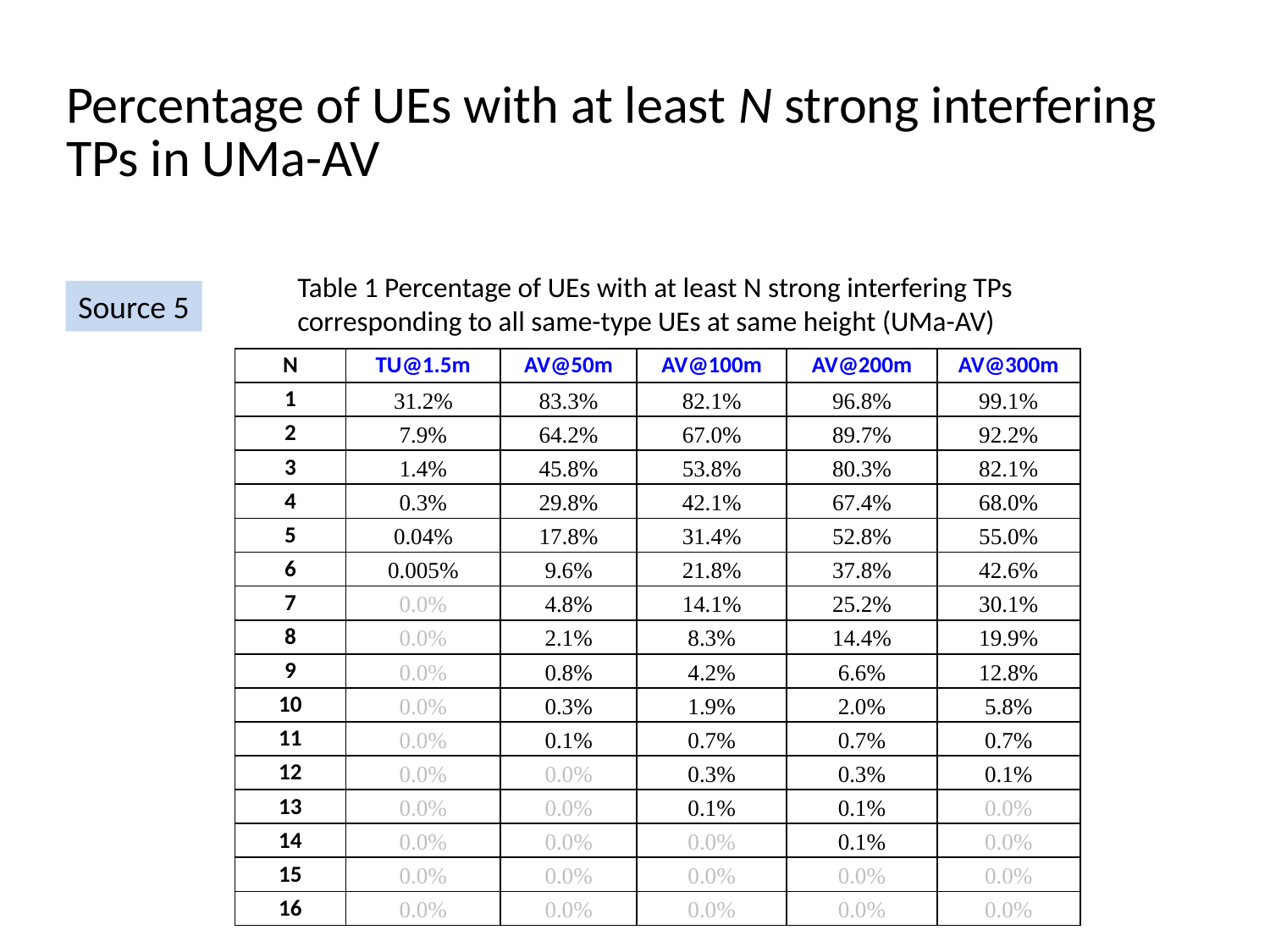

# Percentage of UEs with at least N strong interfering TPs in UMa-AV
Table 1 Percentage of UEs with at least N strong interfering TPs corresponding to all same-type UEs at same height (UMa-AV)
Source 5
| N | TU@1.5m | AV@50m | AV@100m | AV@200m | AV@300m |
| --- | --- | --- | --- | --- | --- |
| 1 | 31.2% | 83.3% | 82.1% | 96.8% | 99.1% |
| 2 | 7.9% | 64.2% | 67.0% | 89.7% | 92.2% |
| 3 | 1.4% | 45.8% | 53.8% | 80.3% | 82.1% |
| 4 | 0.3% | 29.8% | 42.1% | 67.4% | 68.0% |
| 5 | 0.04% | 17.8% | 31.4% | 52.8% | 55.0% |
| 6 | 0.005% | 9.6% | 21.8% | 37.8% | 42.6% |
| 7 | 0.0% | 4.8% | 14.1% | 25.2% | 30.1% |
| 8 | 0.0% | 2.1% | 8.3% | 14.4% | 19.9% |
| 9 | 0.0% | 0.8% | 4.2% | 6.6% | 12.8% |
| 10 | 0.0% | 0.3% | 1.9% | 2.0% | 5.8% |
| 11 | 0.0% | 0.1% | 0.7% | 0.7% | 0.7% |
| 12 | 0.0% | 0.0% | 0.3% | 0.3% | 0.1% |
| 13 | 0.0% | 0.0% | 0.1% | 0.1% | 0.0% |
| 14 | 0.0% | 0.0% | 0.0% | 0.1% | 0.0% |
| 15 | 0.0% | 0.0% | 0.0% | 0.0% | 0.0% |
| 16 | 0.0% | 0.0% | 0.0% | 0.0% | 0.0% |